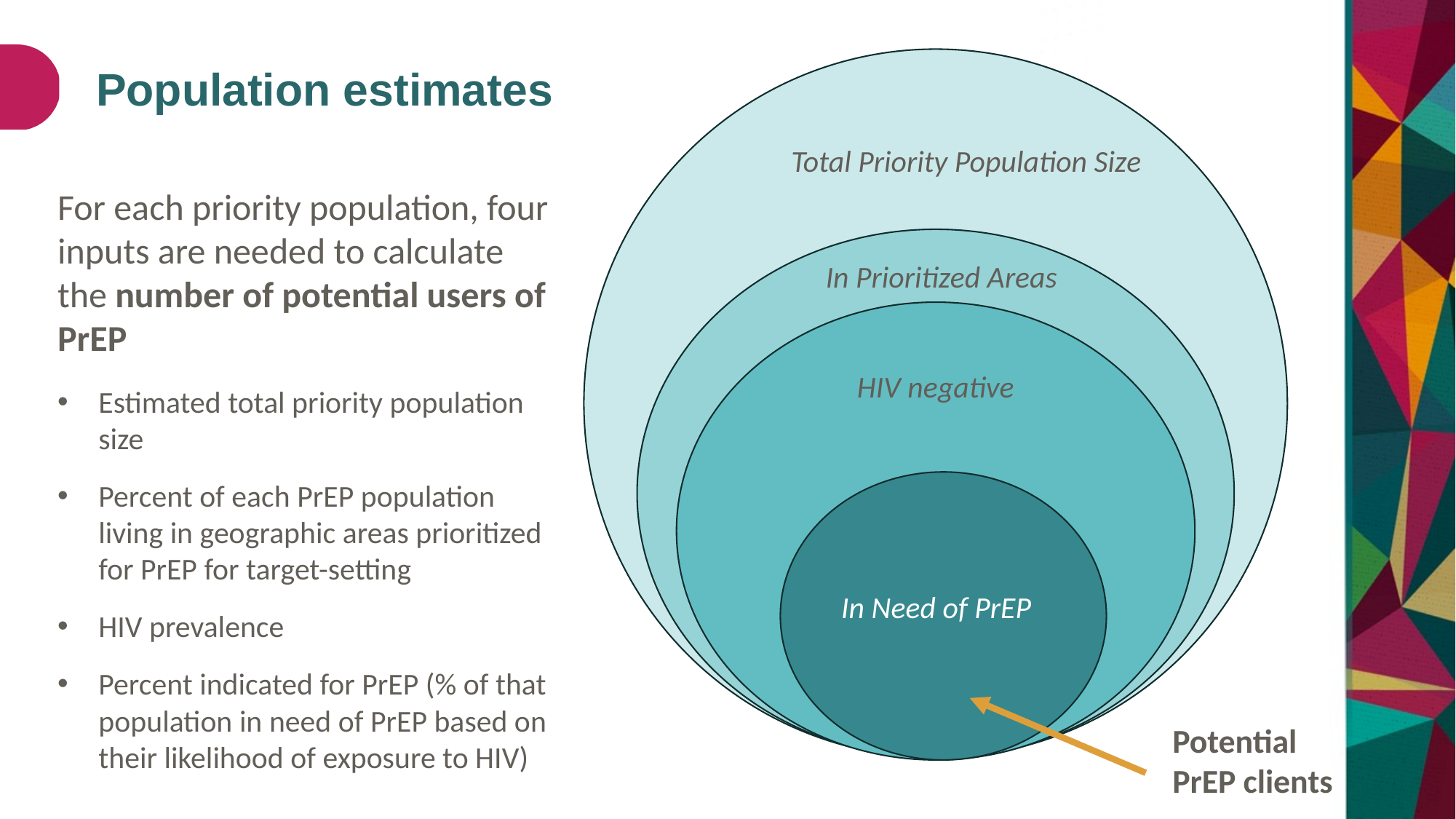

# Population estimates

Total Priority Population Size
For each priority population, four inputs are needed to calculate the number of potential users of PrEP

Estimated total priority population size

Percent of each PrEP population living in geographic areas prioritized for PrEP for target-setting

HIV prevalence

Percent indicated for PrEP (% of that population in need of PrEP based on their likelihood of exposure to HIV)

In Prioritized Areas

HIV negative

In Need of PrEP
Potential PrEP clients